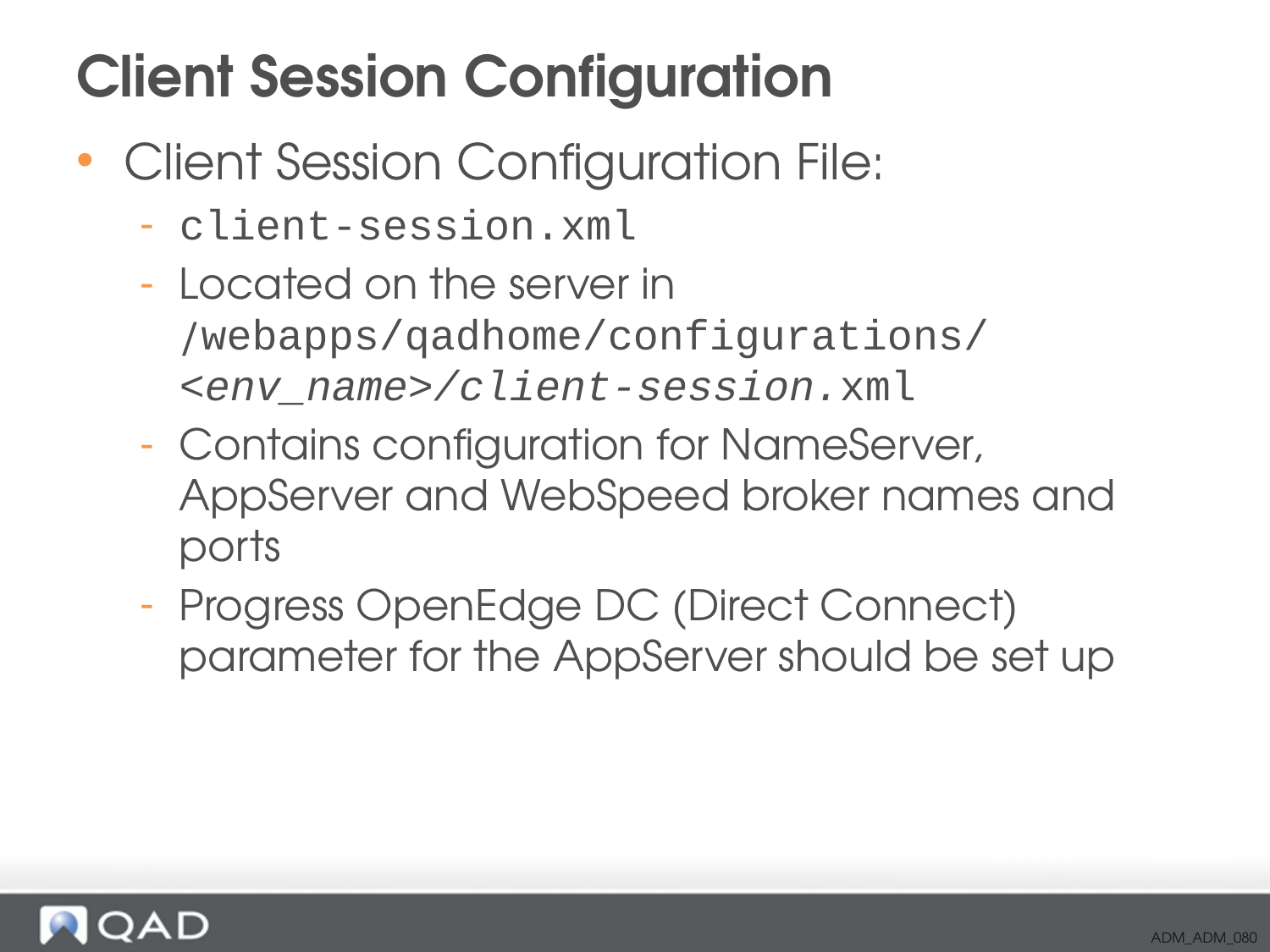

# Client Session Configuration
Client Session Configuration File:
client-session.xml
Located on the server in /webapps/qadhome/configurations/
<env_name>/client-session.xml
Contains configuration for NameServer, AppServer and WebSpeed broker names and ports
Progress OpenEdge DC (Direct Connect) parameter for the AppServer should be set up

ADM_ADM_080